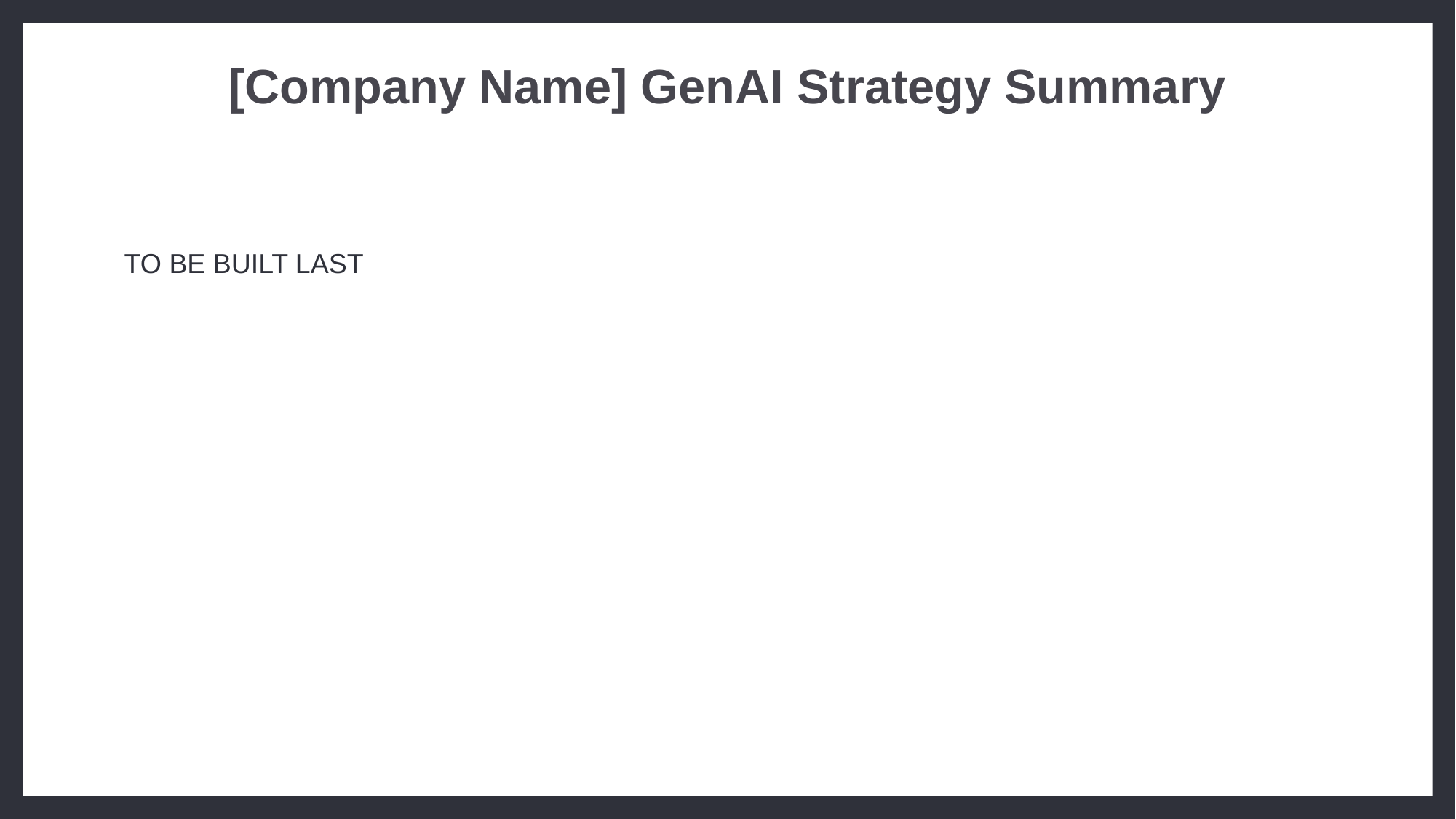

[Company Name] GenAI Strategy Summary
TO BE BUILT LAST